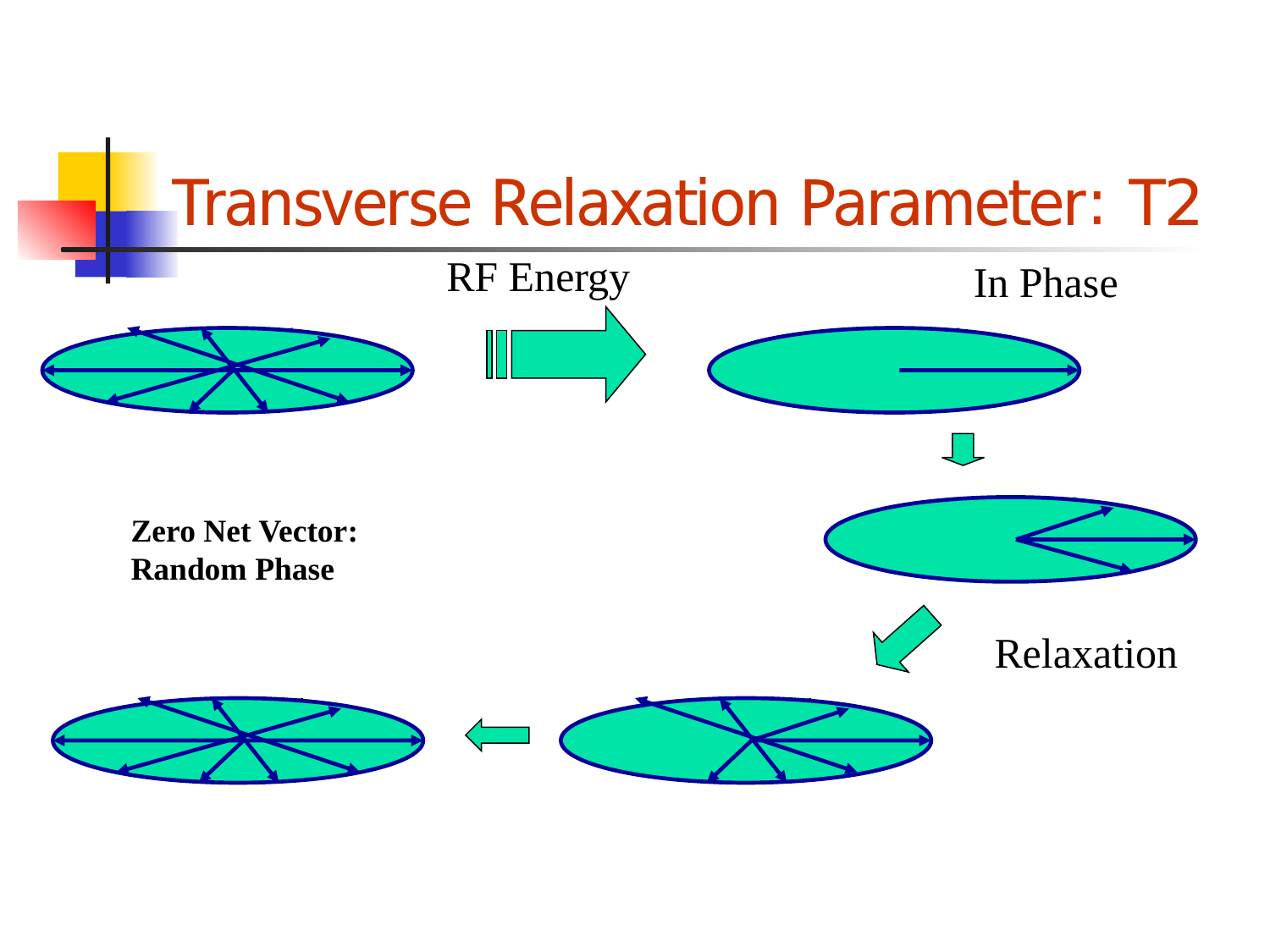

# Transverse Relaxation Parameter: T2
RF Energy
In Phase

Zero Net Vector:
Random Phase

Relaxation